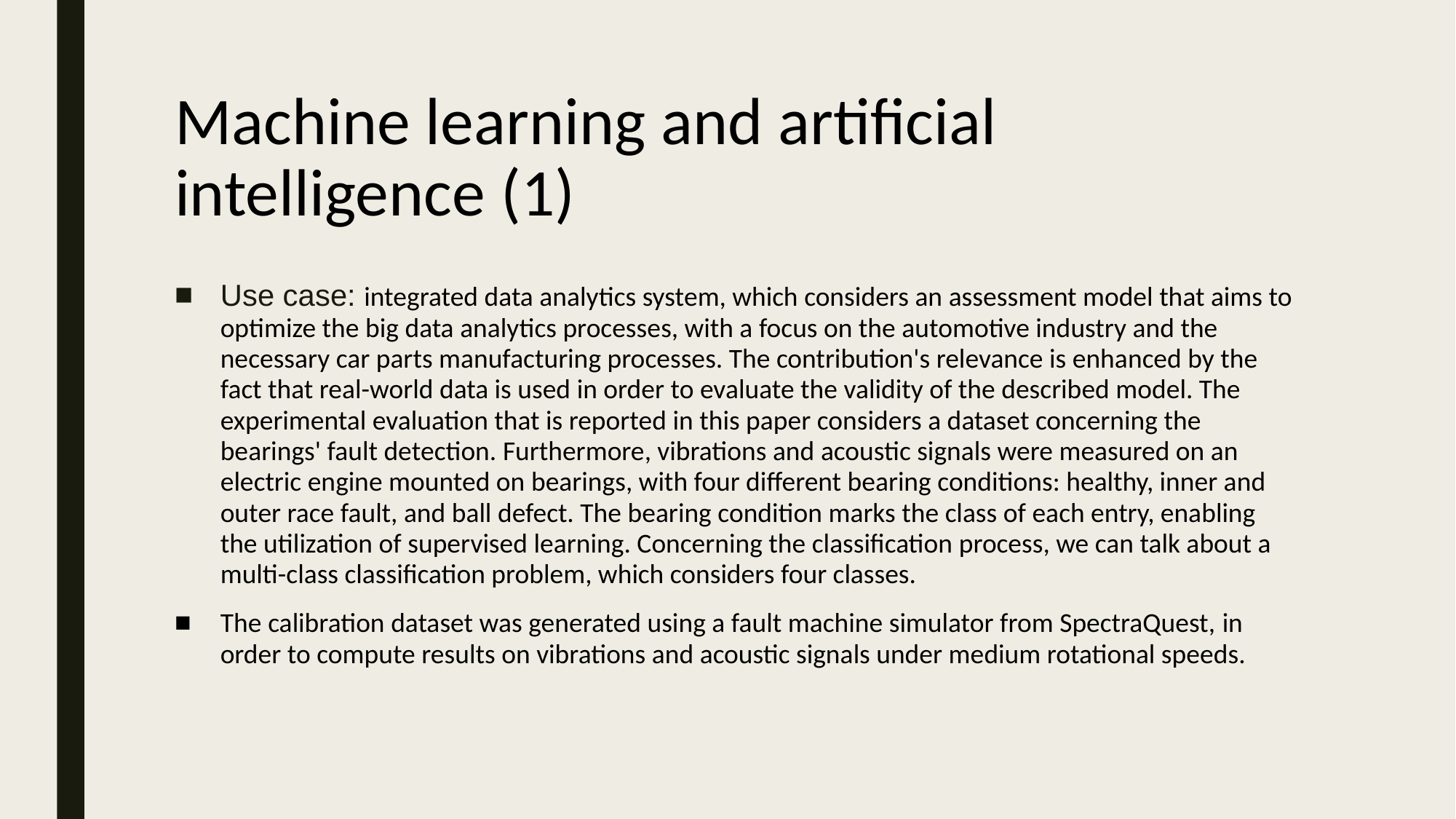

# Machine learning and artificial intelligence (1)
Use case: integrated data analytics system, which considers an assessment model that aims to optimize the big data analytics processes, with a focus on the automotive industry and the necessary car parts manufacturing processes. The contribution's relevance is enhanced by the fact that real-world data is used in order to evaluate the validity of the described model. The experimental evaluation that is reported in this paper considers a dataset concerning the bearings' fault detection. Furthermore, vibrations and acoustic signals were measured on an electric engine mounted on bearings, with four different bearing conditions: healthy, inner and outer race fault, and ball defect. The bearing condition marks the class of each entry, enabling the utilization of supervised learning. Concerning the classification process, we can talk about a multi-class classification problem, which considers four classes.
The calibration dataset was generated using a fault machine simulator from SpectraQuest, in order to compute results on vibrations and acoustic signals under medium rotational speeds.